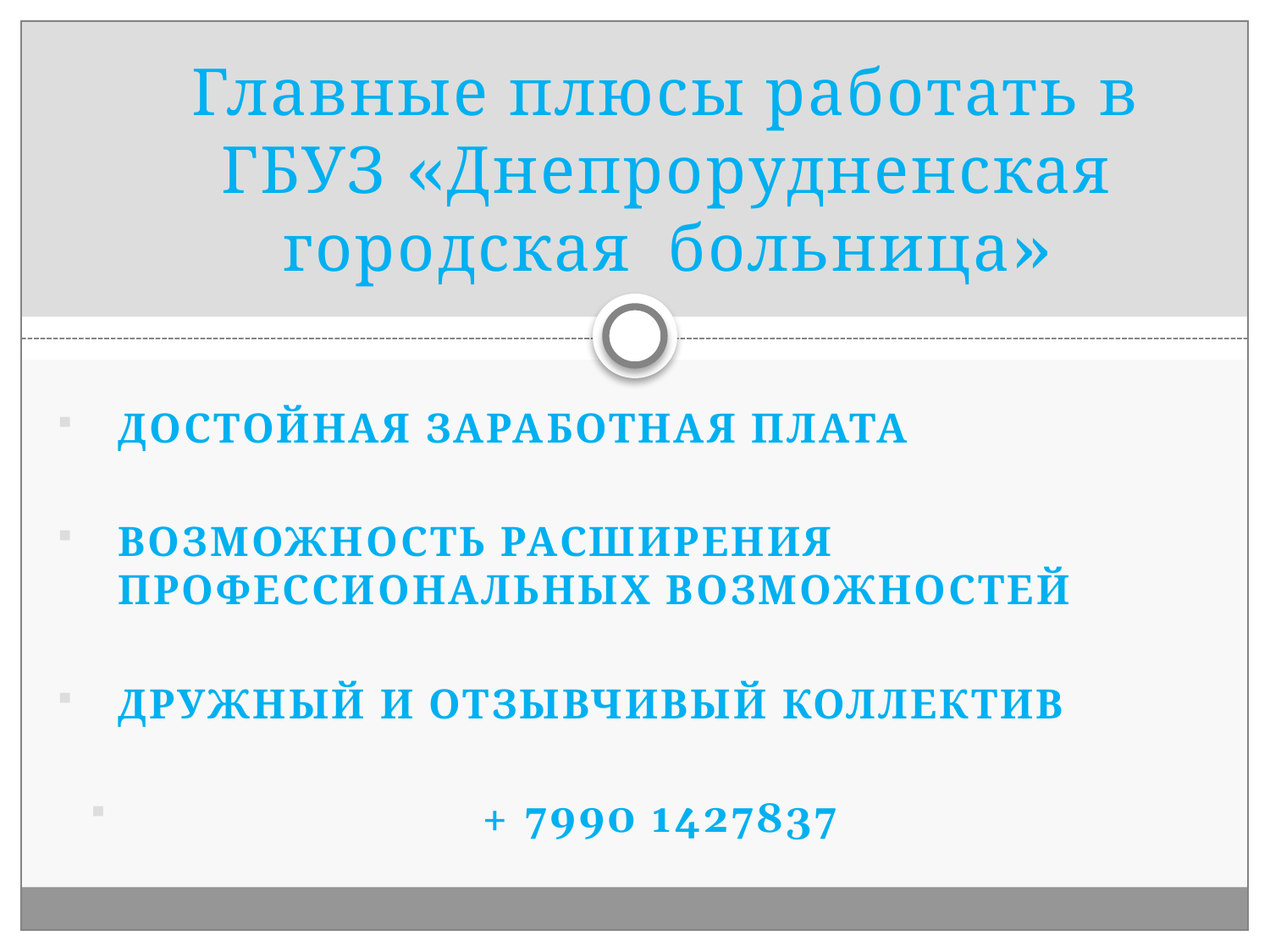

# Главные плюсы работать в ГБУЗ «Днепрорудненская городская  больница»
Достойная заработная плата

Возможность расширения профессиональных возможностей

Дружный и отзывчивый коллектив

+ 7990 1427837